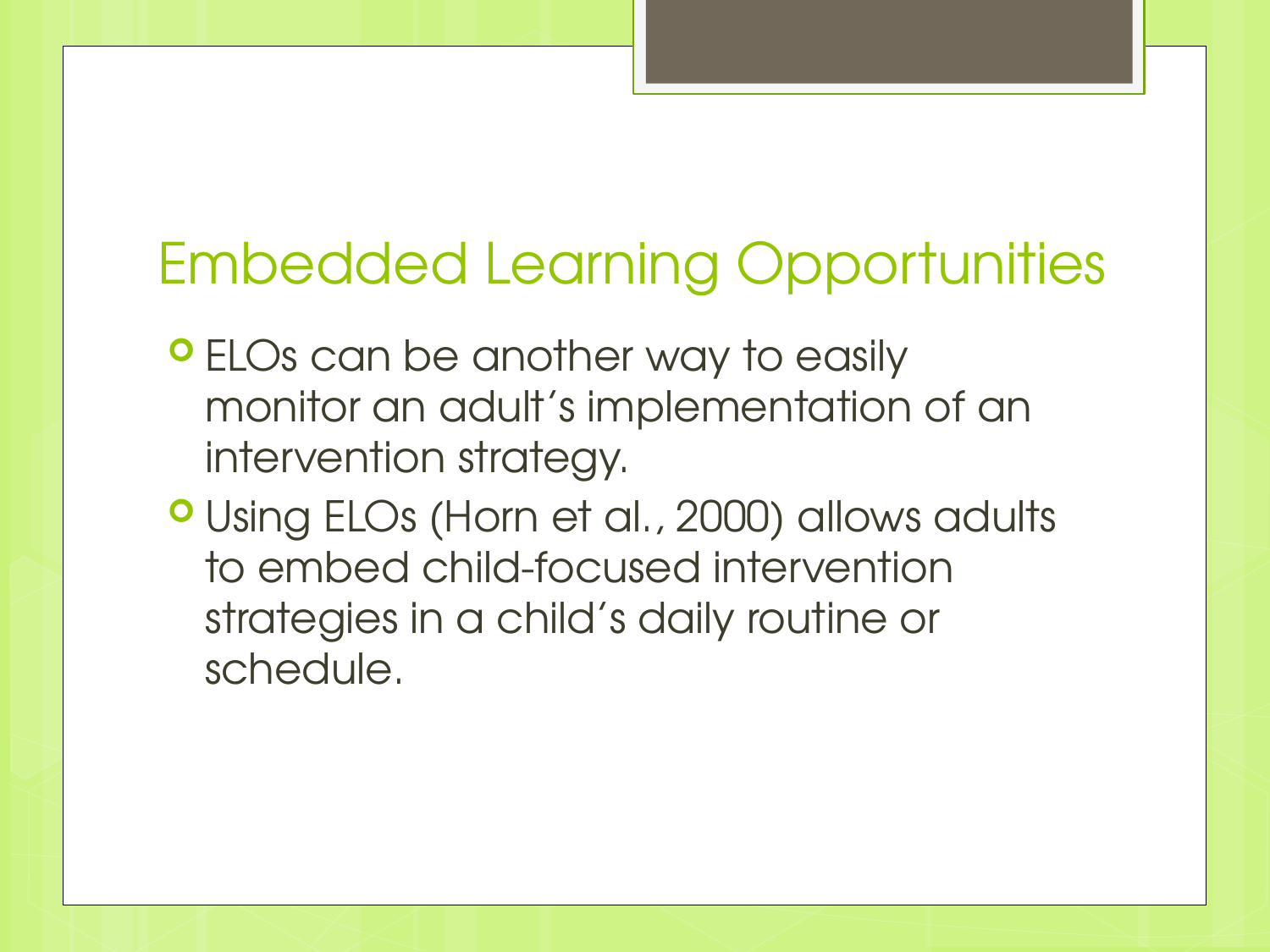

# Embedded Learning Opportunities
ELOs can be another way to easily monitor an adult’s implementation of an intervention strategy.
Using ELOs (Horn et al., 2000) allows adults to embed child-focused intervention strategies in a child’s daily routine or schedule.